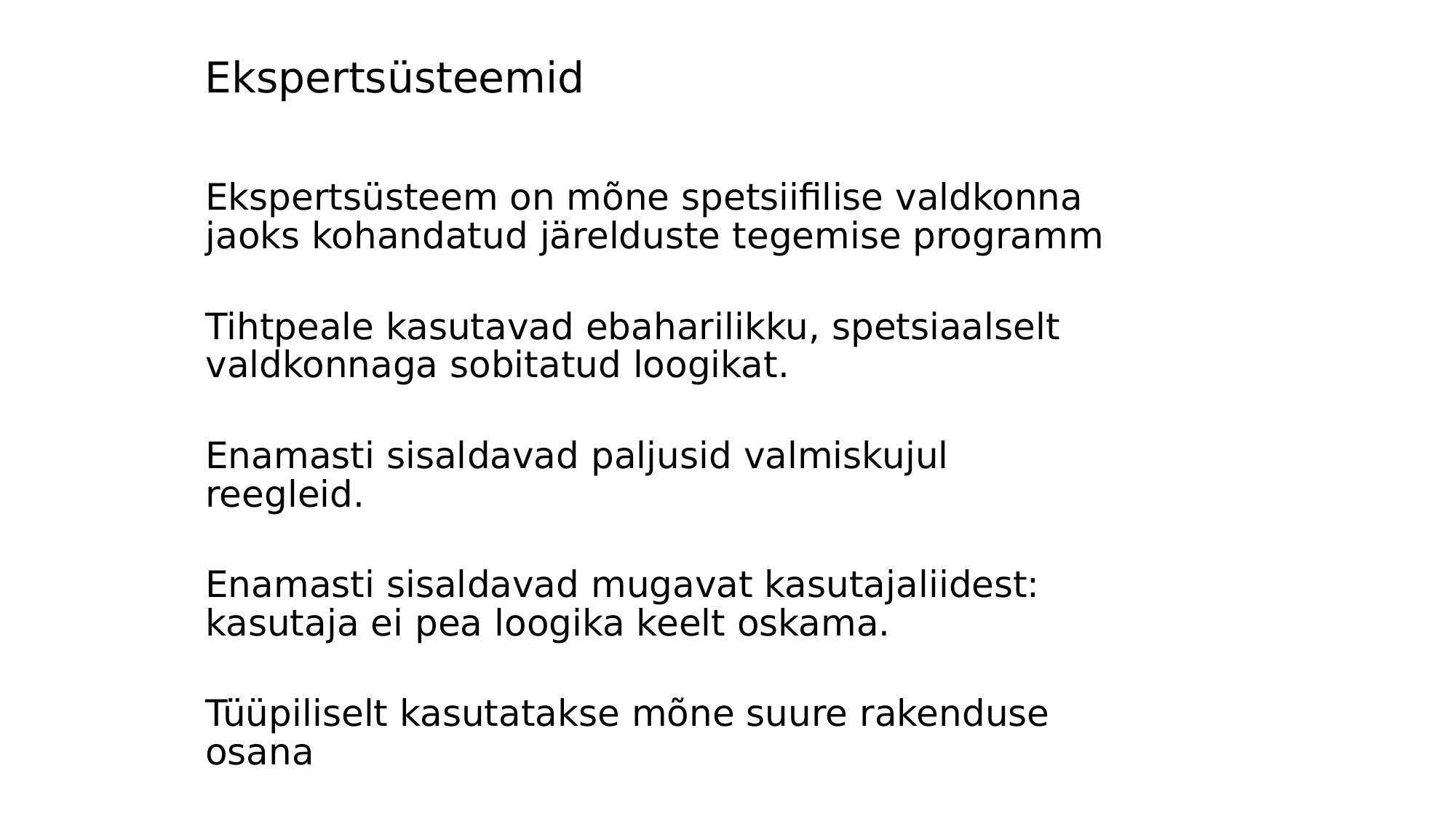

Ekspertsüsteemid

Ekspertsüsteem on mõne spetsiifilise valdkonna jaoks kohandatud järelduste tegemise programm

Tihtpeale kasutavad ebaharilikku, spetsiaalselt valdkonnaga sobitatud loogikat.

Enamasti sisaldavad paljusid valmiskujul reegleid.

Enamasti sisaldavad mugavat kasutajaliidest: kasutaja ei pea loogika keelt oskama.

Tüüpiliselt kasutatakse mõne suure rakenduse osana